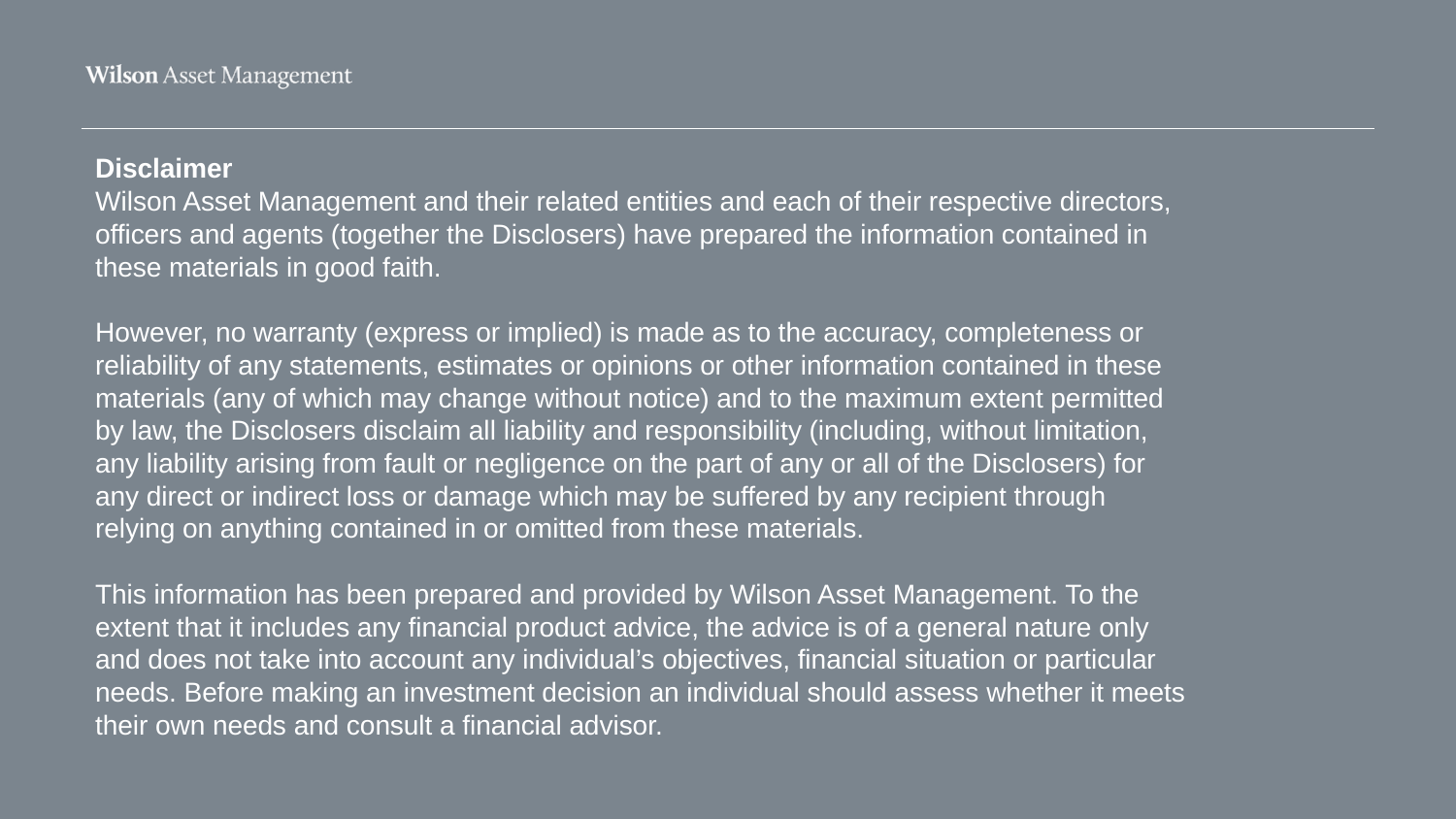

Disclaimer
Wilson Asset Management and their related entities and each of their respective directors, officers and agents (together the Disclosers) have prepared the information contained in these materials in good faith.

However, no warranty (express or implied) is made as to the accuracy, completeness or reliability of any statements, estimates or opinions or other information contained in these materials (any of which may change without notice) and to the maximum extent permitted by law, the Disclosers disclaim all liability and responsibility (including, without limitation, any liability arising from fault or negligence on the part of any or all of the Disclosers) for any direct or indirect loss or damage which may be suffered by any recipient through relying on anything contained in or omitted from these materials.

This information has been prepared and provided by Wilson Asset Management. To the extent that it includes any financial product advice, the advice is of a general nature only and does not take into account any individual’s objectives, financial situation or particular needs. Before making an investment decision an individual should assess whether it meets their own needs and consult a financial advisor.